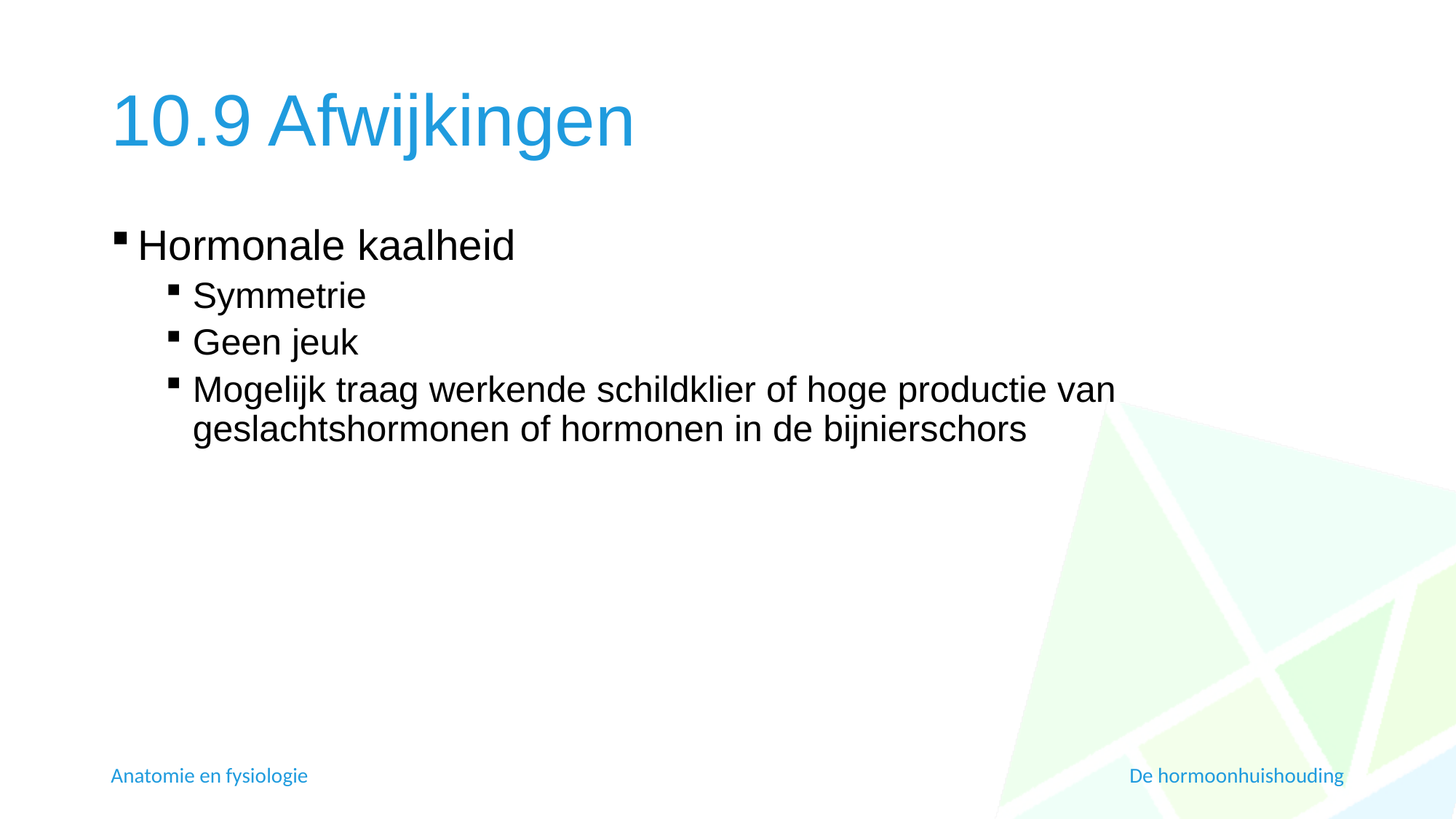

# 10.9 Afwijkingen
Hormonale kaalheid
Symmetrie
Geen jeuk
Mogelijk traag werkende schildklier of hoge productie van geslachtshormonen of hormonen in de bijnierschors

Anatomie en fysiologie
De hormoonhuishouding